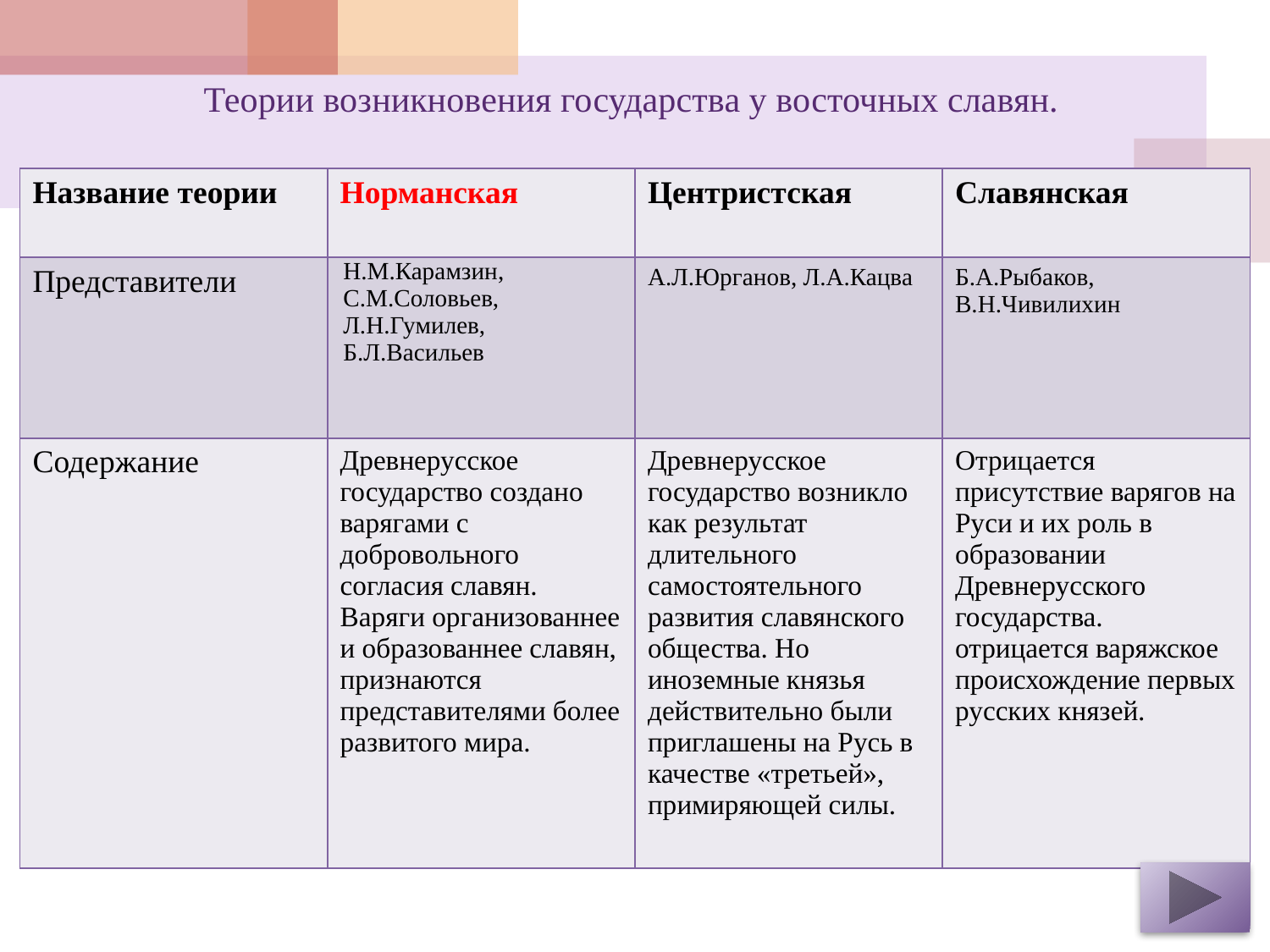

# Теории возникновения государства у восточных славян.
| Название теории | Норманская | Центристская | Славянская |
| --- | --- | --- | --- |
| Представители | Н.М.Карамзин, С.М.Соловьев, Л.Н.Гумилев, Б.Л.Васильев | А.Л.Юрганов, Л.А.Кацва | Б.А.Рыбаков, В.Н.Чивилихин |
| Содержание | Древнерусское государство создано варягами с добровольного согласия славян. Варяги организованнее и образованнее славян, признаются представителями более развитого мира. | Древнерусское государство возникло как результат длительного самостоятельного развития славянского общества. Но иноземные князья действительно были приглашены на Русь в качестве «третьей», примиряющей силы. | Отрицается присутствие варягов на Руси и их роль в образовании Древнерусского государства. отрицается варяжское происхождение первых русских князей. |